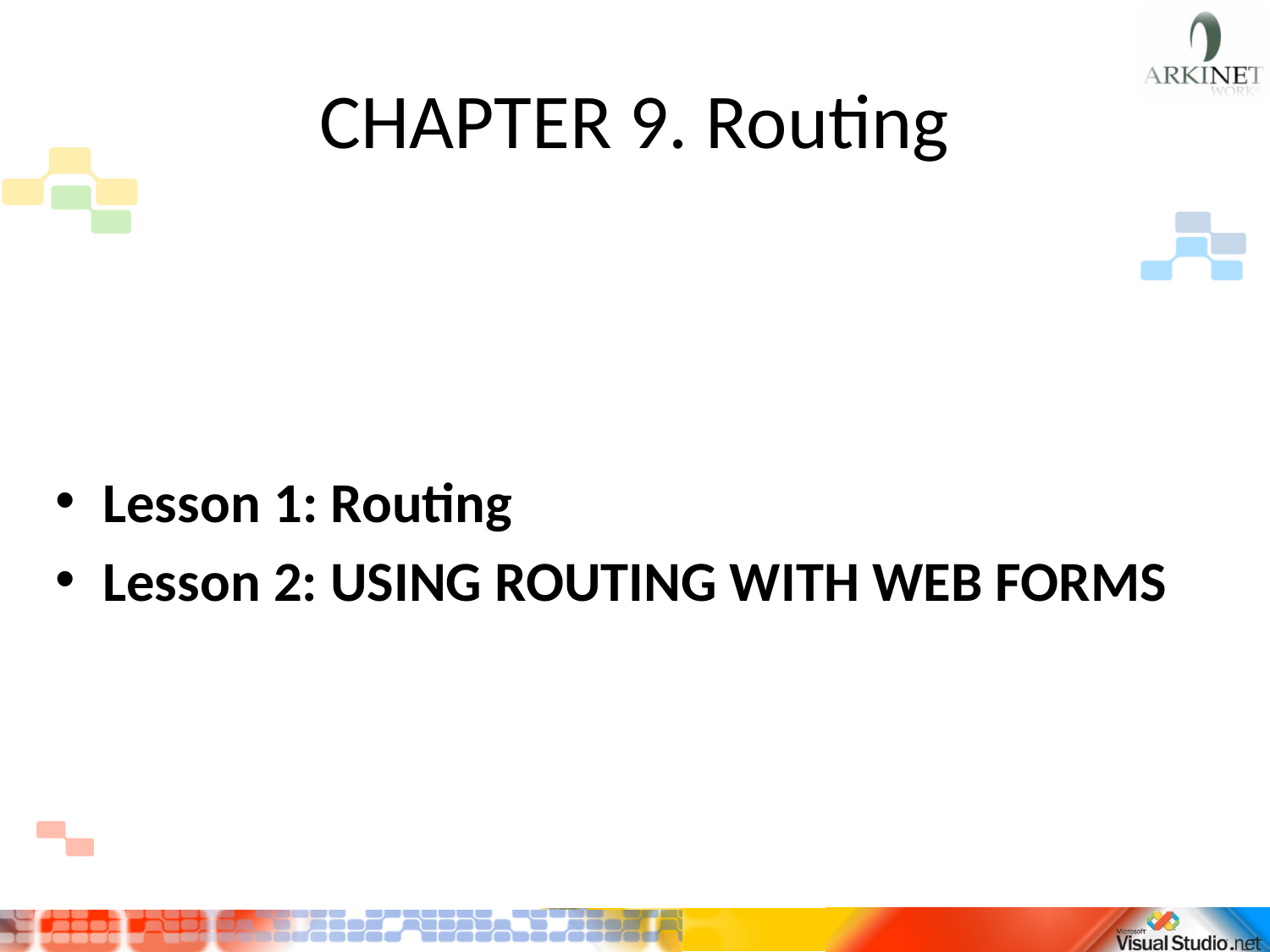

# CHAPTER 9. Routing

Lesson 1: Routing
Lesson 2: USING ROUTING WITH WEB FORMS